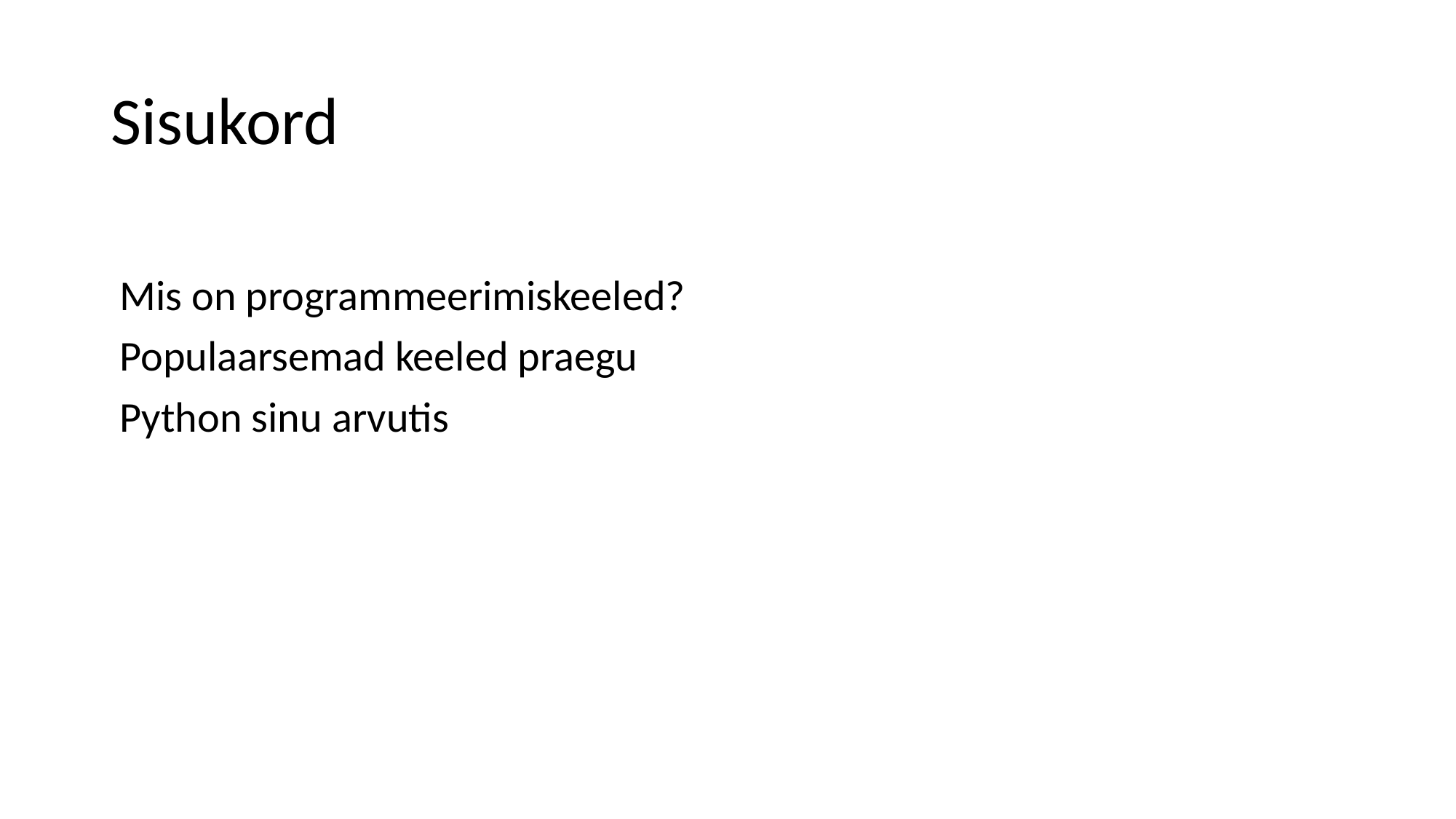

# Sisukord

Mis on programmeerimiskeeled?
Populaarsemad keeled praegu
Python sinu arvutis